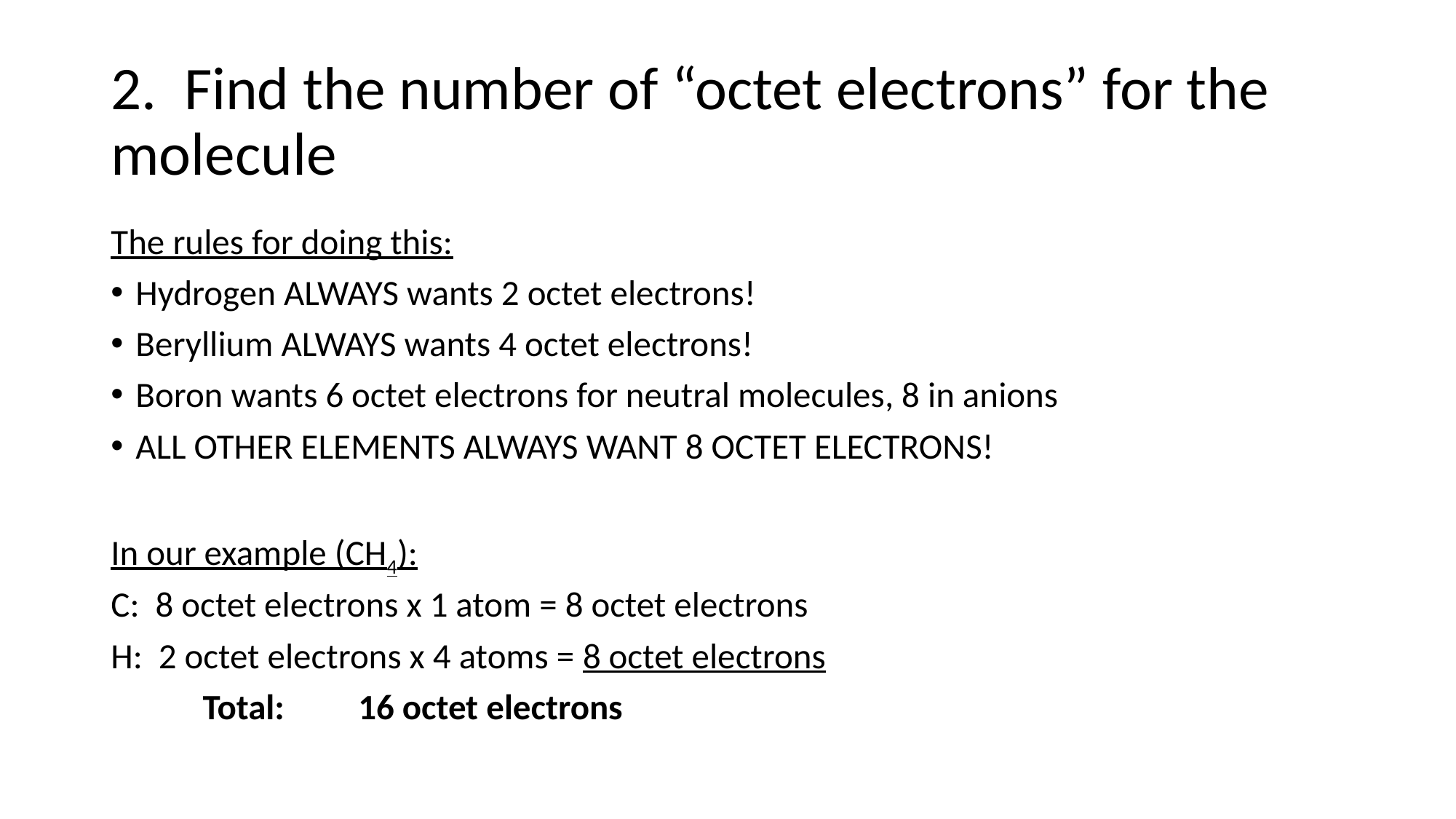

# 2.  Find the number of “octet electrons” for the 	molecule
The rules for doing this:
Hydrogen ALWAYS wants 2 octet electrons!
Beryllium ALWAYS wants 4 octet electrons!
Boron wants 6 octet electrons for neutral molecules, 8 in anions
ALL OTHER ELEMENTS ALWAYS WANT 8 OCTET ELECTRONS!

In our example (CH4):
C:  8 octet electrons x 1 atom = 8 octet electrons
H:  2 octet electrons x 4 atoms = 8 octet electrons
			Total:	        16 octet electrons